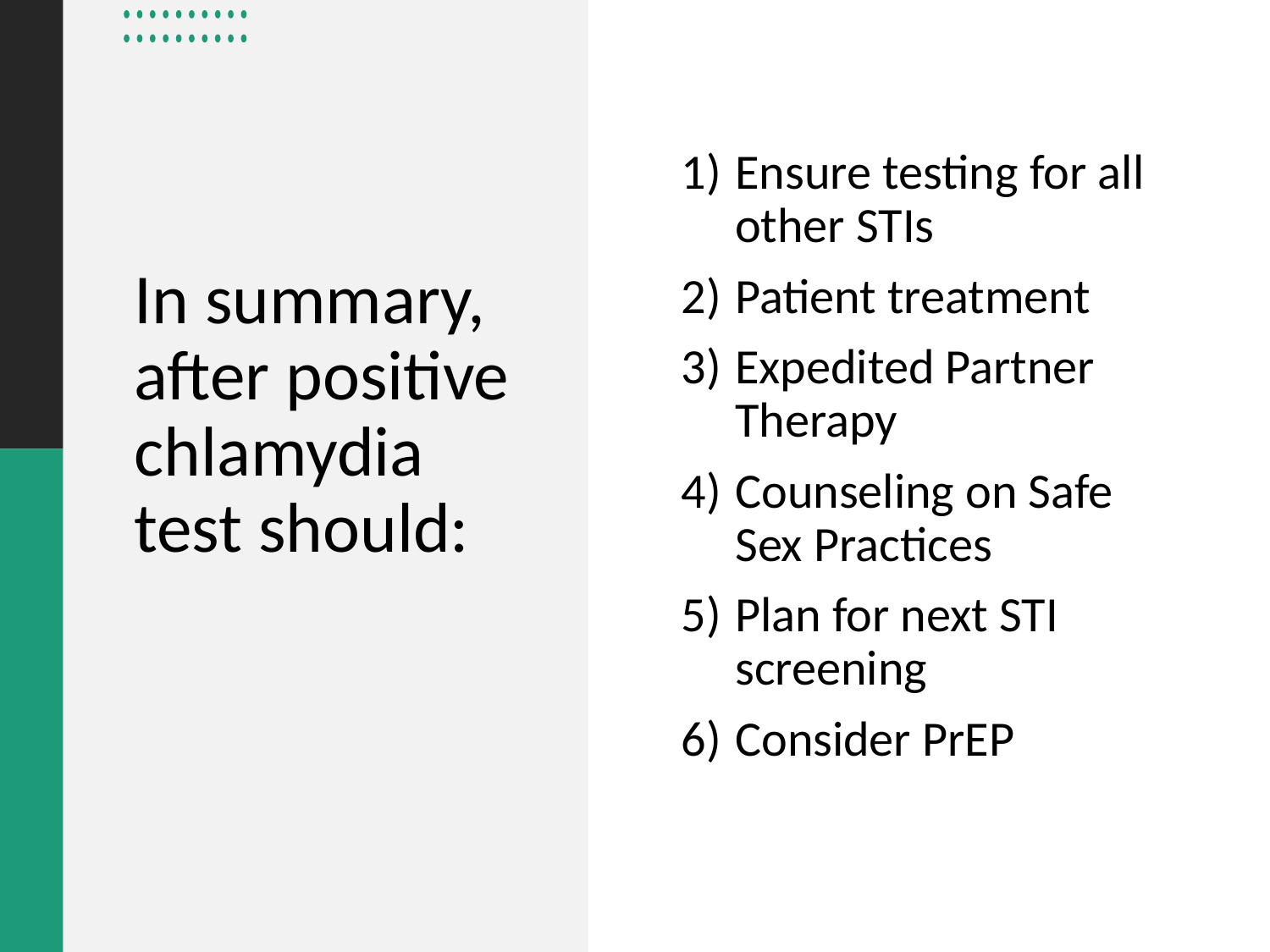

Ensure testing for all other STIs
Patient treatment
Expedited Partner Therapy
Counseling on Safe Sex Practices
Plan for next STI screening
Consider PrEP
# In summary, after positive chlamydia test should: